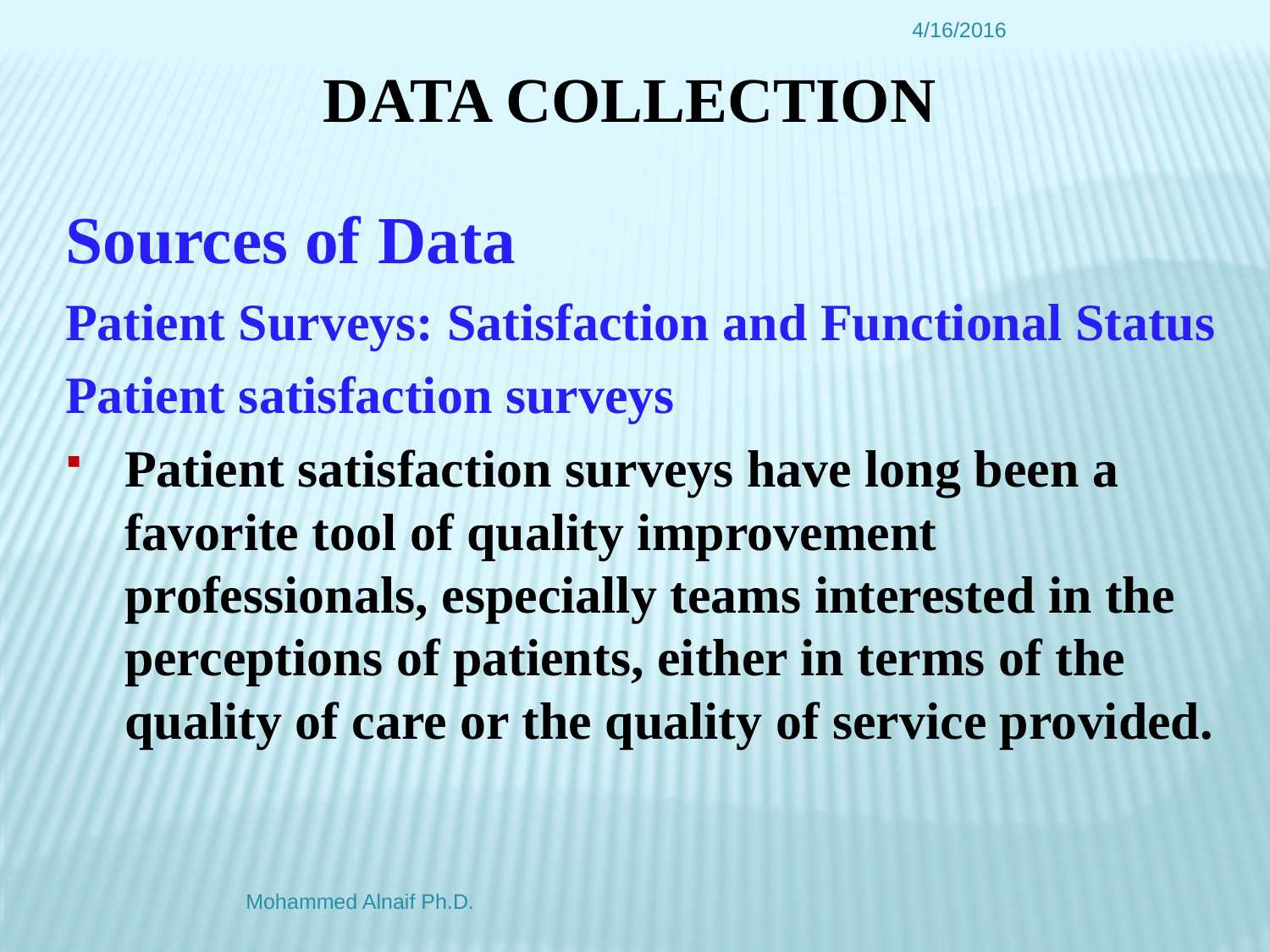

4/16/2016
# Data Collection
Sources of Data
Patient Surveys: Satisfaction and Functional Status
Patient satisfaction surveys
Patient satisfaction surveys have long been a favorite tool of quality improvement professionals, especially teams interested in the perceptions of patients, either in terms of the quality of care or the quality of service provided.
Mohammed Alnaif Ph.D.
46